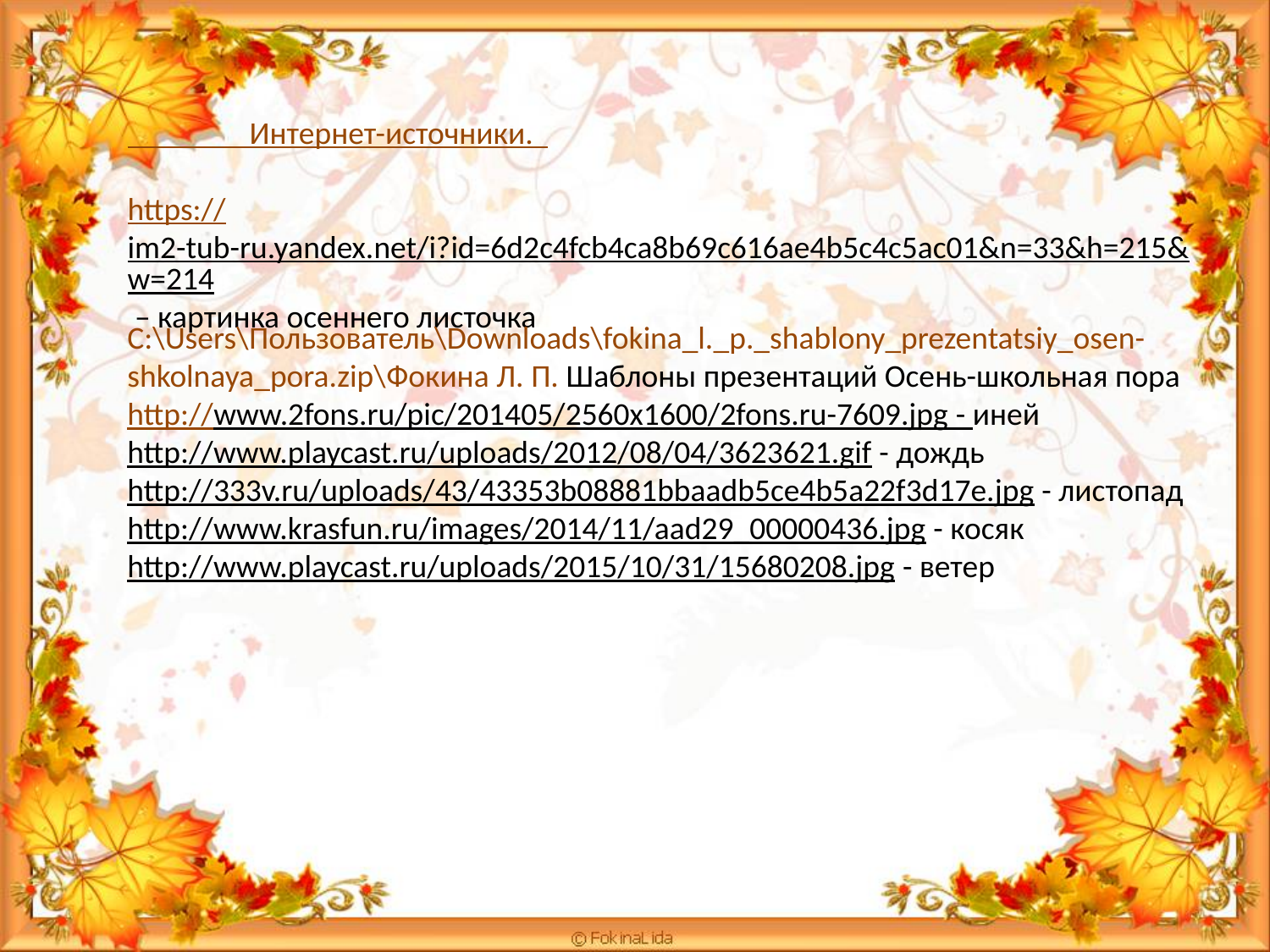

Интернет-источники.

https://im2-tub-ru.yandex.net/i?id=6d2c4fcb4ca8b69c616ae4b5c4c5ac01&n=33&h=215&w=214 – картинка осеннего листочка
C:\Users\Пользователь\Downloads\fokina_l._p._shablony_prezentatsiy_osen-shkolnaya_pora.zip\Фокина Л. П. Шаблоны презентаций Осень-школьная пора
http://www.2fons.ru/pic/201405/2560x1600/2fons.ru-7609.jpg - иней
http://www.playcast.ru/uploads/2012/08/04/3623621.gif - дождь
http://333v.ru/uploads/43/43353b08881bbaadb5ce4b5a22f3d17e.jpg - листопад
http://www.krasfun.ru/images/2014/11/aad29_00000436.jpg - косяк
http://www.playcast.ru/uploads/2015/10/31/15680208.jpg - ветер